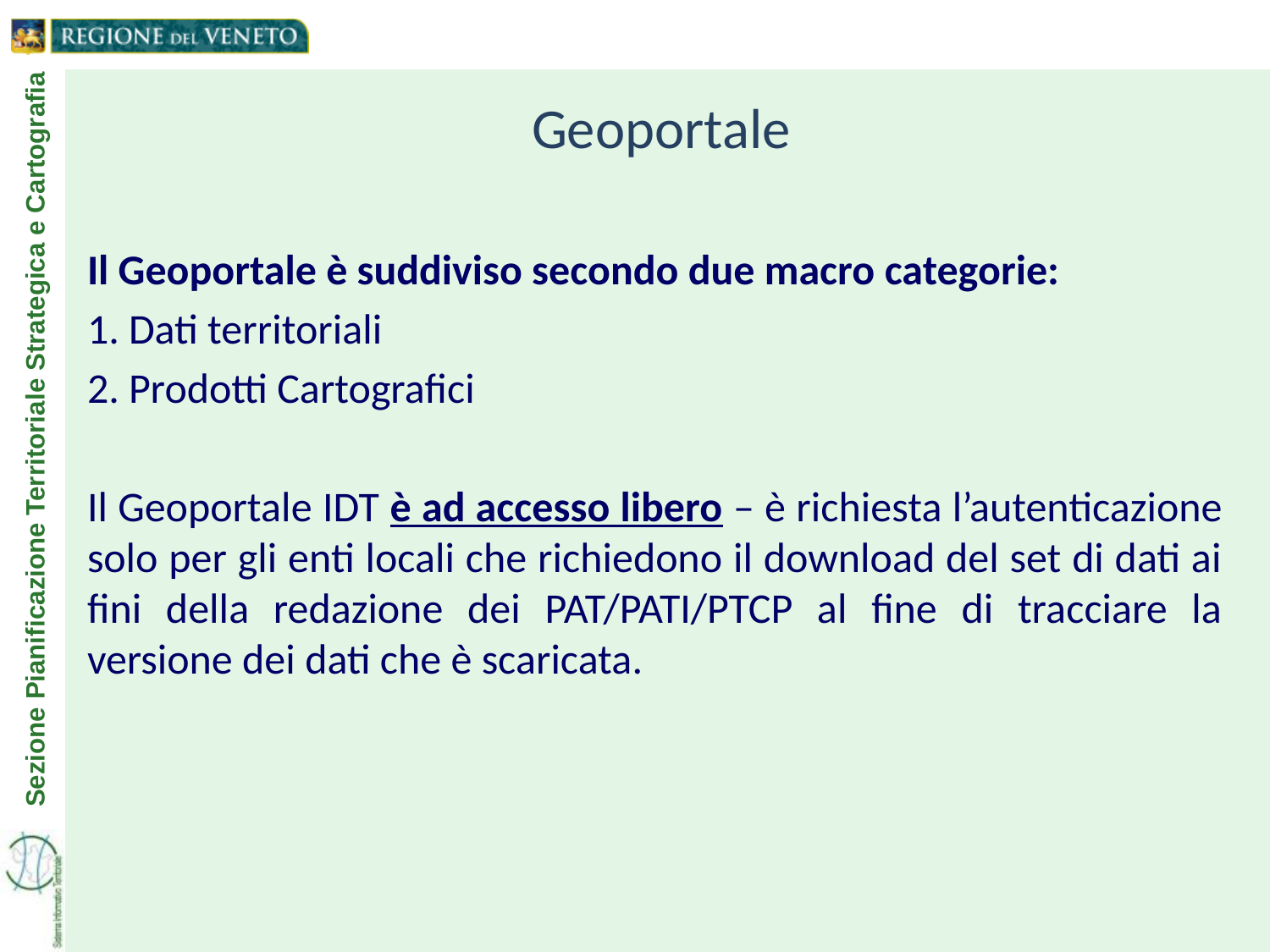

Geoportale

Il Geoportale è suddiviso secondo due macro categorie:
 Dati territoriali
 Prodotti Cartografici

Il Geoportale IDT è ad accesso libero – è richiesta l’autenticazione solo per gli enti locali che richiedono il download del set di dati ai fini della redazione dei PAT/PATI/PTCP al fine di tracciare la versione dei dati che è scaricata.